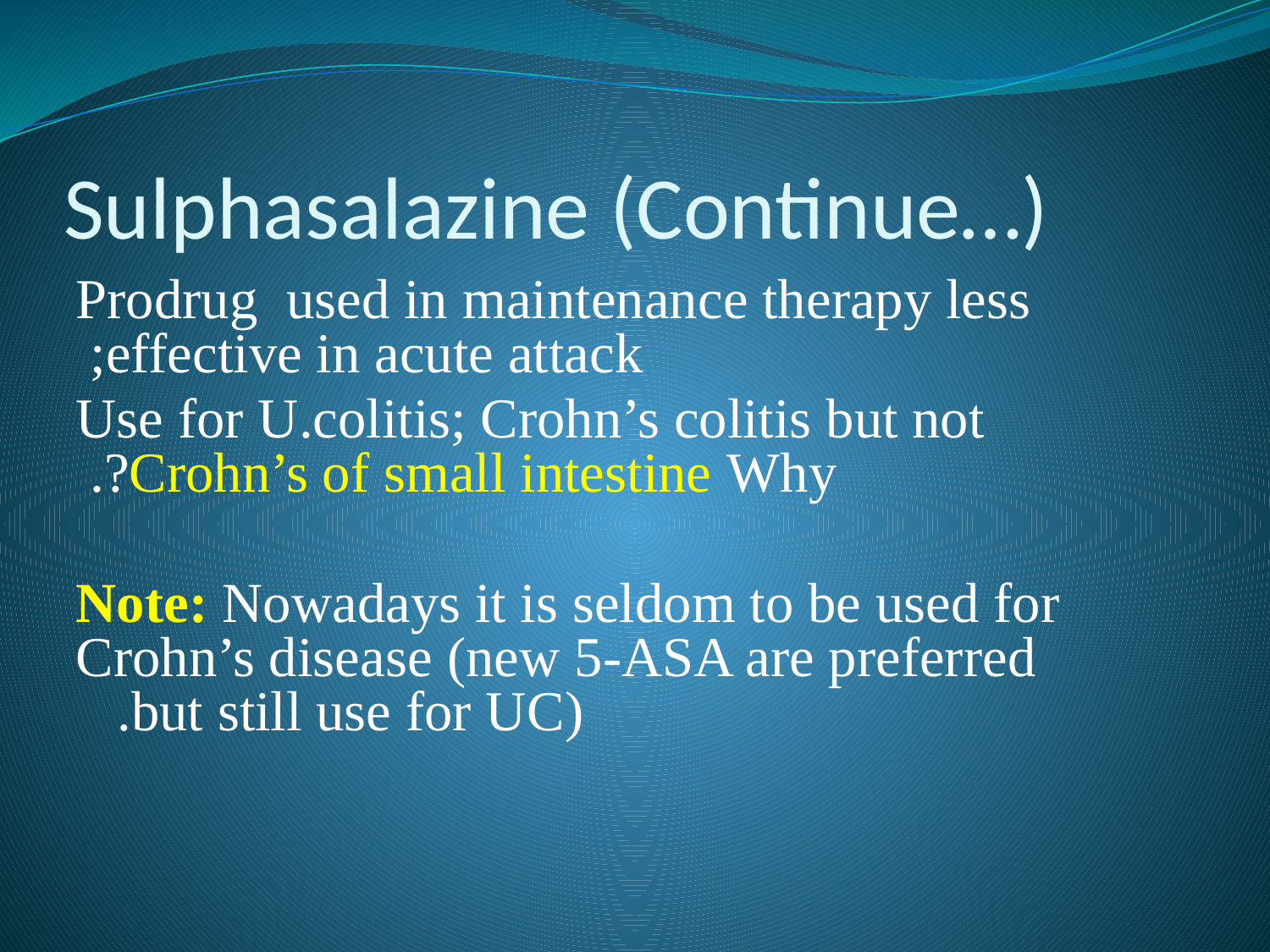

# Sulphasalazine (Continue…)
Prodrug  used in maintenance therapy less effective in acute attack;
Use for U.colitis; Crohn’s colitis but not Crohn’s of small intestine Why?.

Note: Nowadays it is seldom to be used for Crohn’s disease (new 5-ASA are preferred but still use for UC).